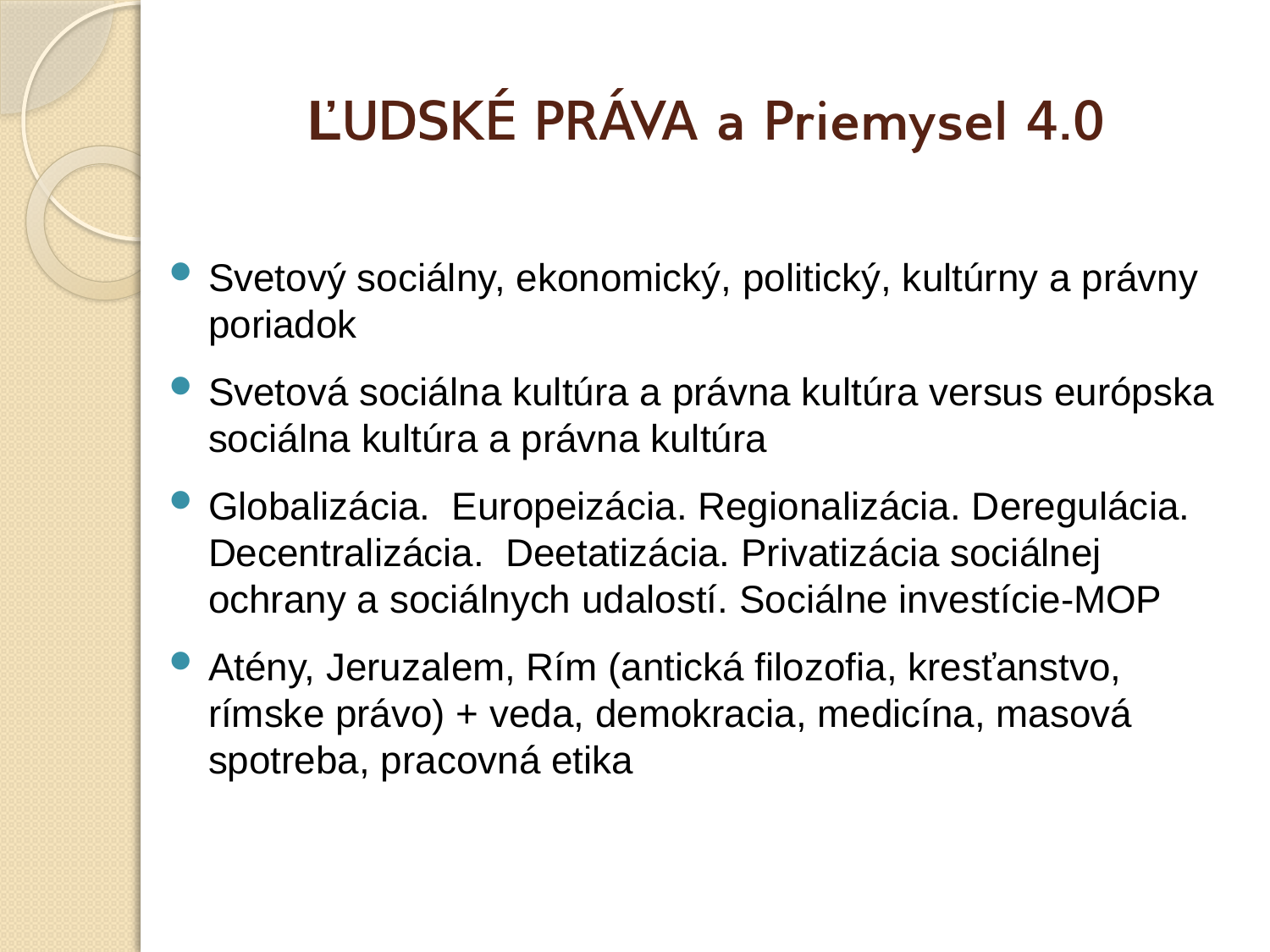

# ĽUDSKÉ PRÁVA a Priemysel 4.0
Svetový sociálny, ekonomický, politický, kultúrny a právny poriadok
Svetová sociálna kultúra a právna kultúra versus európska sociálna kultúra a právna kultúra
Globalizácia.  Europeizácia. Regionalizácia. Deregulácia. Decentralizácia.  Deetatizácia. Privatizácia sociálnej ochrany a sociálnych udalostí. Sociálne investície-MOP
Atény, Jeruzalem, Rím (antická filozofia, kresťanstvo, rímske právo) + veda, demokracia, medicína, masová spotreba, pracovná etika